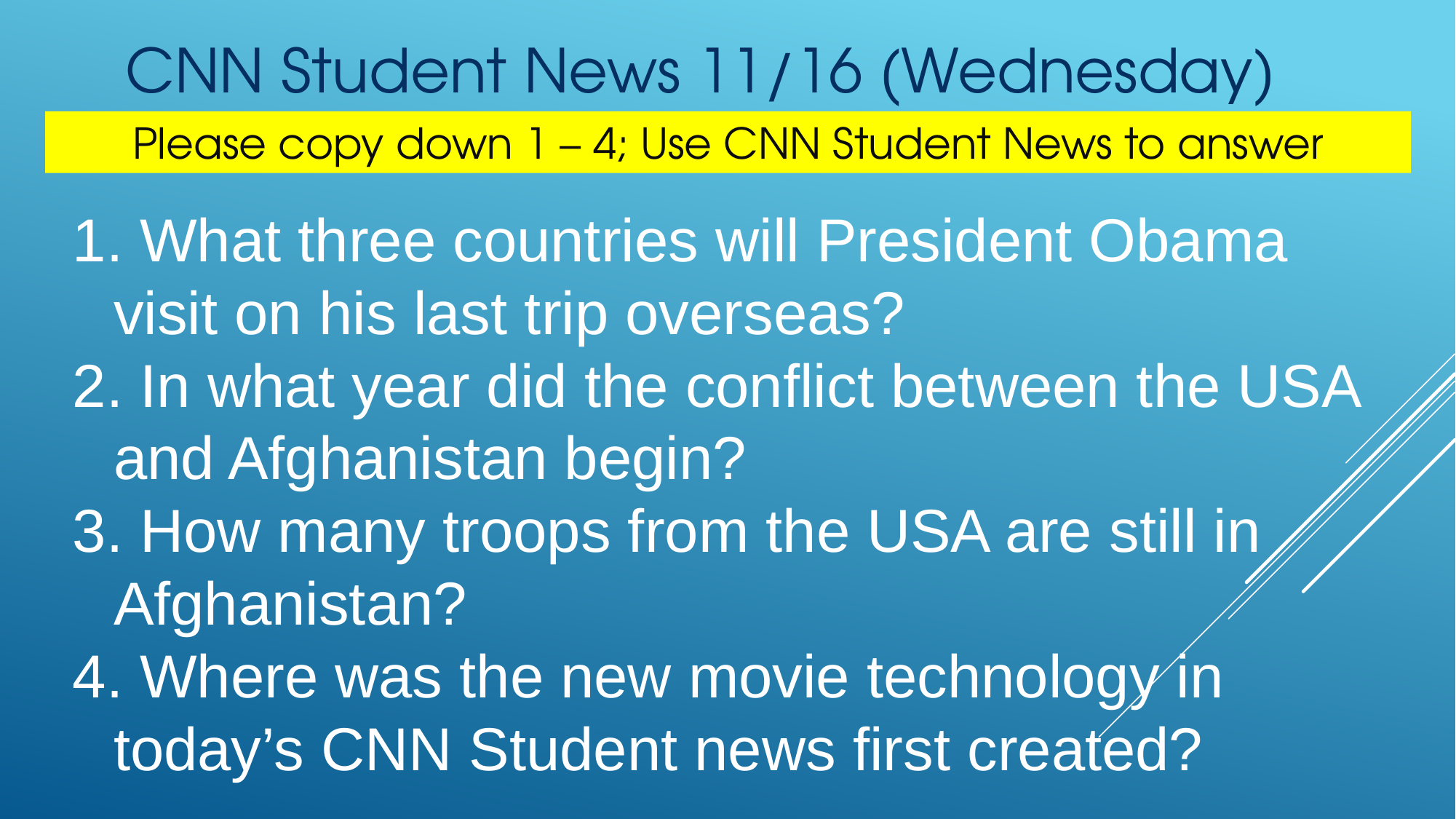

CNN Student News 11/16 (Wednesday)
Please copy down 1 – 4; Use CNN Student News to answer
 What three countries will President Obama visit on his last trip overseas?
 In what year did the conflict between the USA and Afghanistan begin?
 How many troops from the USA are still in Afghanistan?
 Where was the new movie technology in today’s CNN Student news first created?